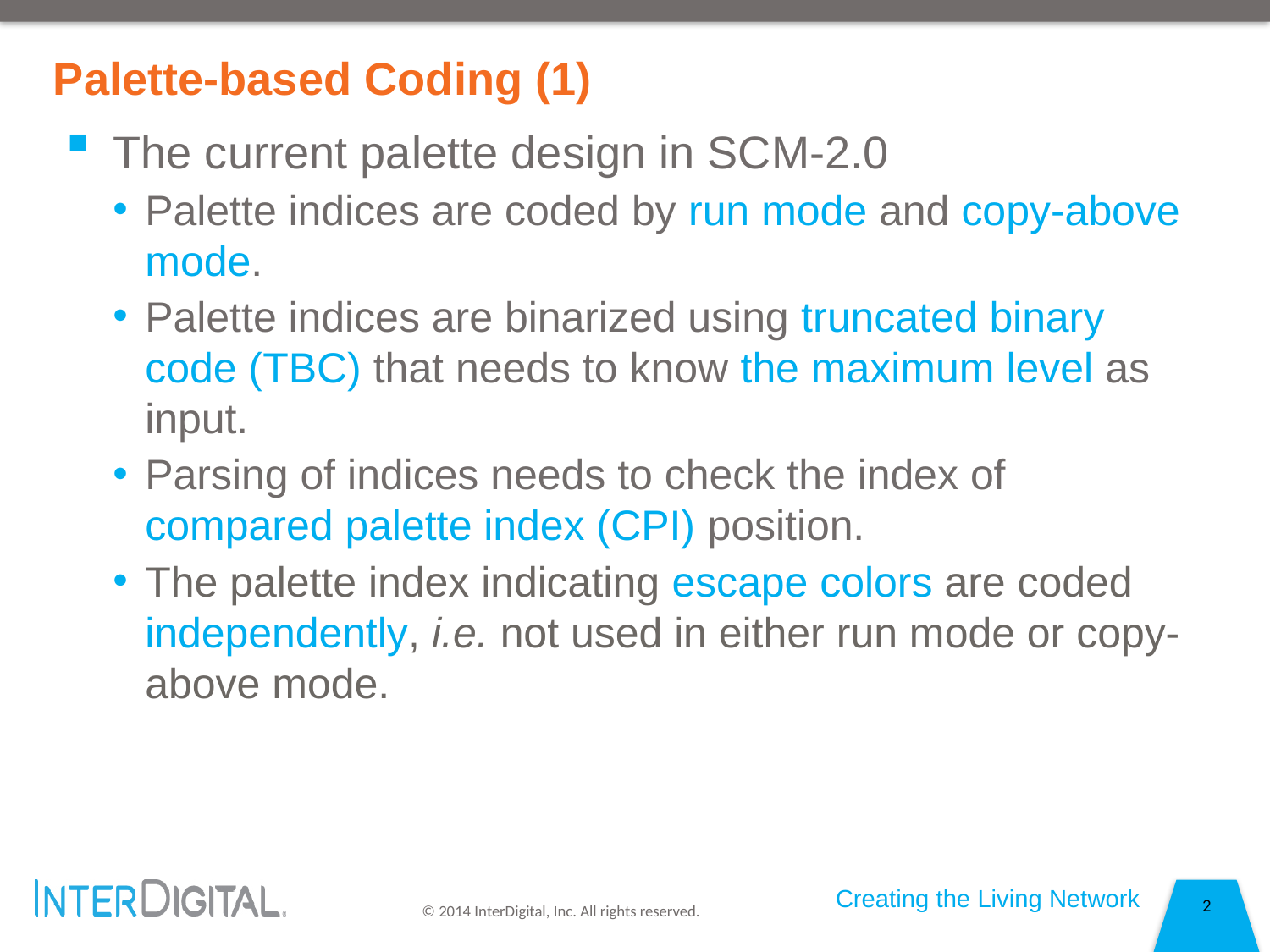

Palette-based Coding (1)
The current palette design in SCM-2.0
Palette indices are coded by run mode and copy-above mode.
Palette indices are binarized using truncated binary code (TBC) that needs to know the maximum level as input.
Parsing of indices needs to check the index of compared palette index (CPI) position.
The palette index indicating escape colors are coded independently, i.e. not used in either run mode or copy-above mode.